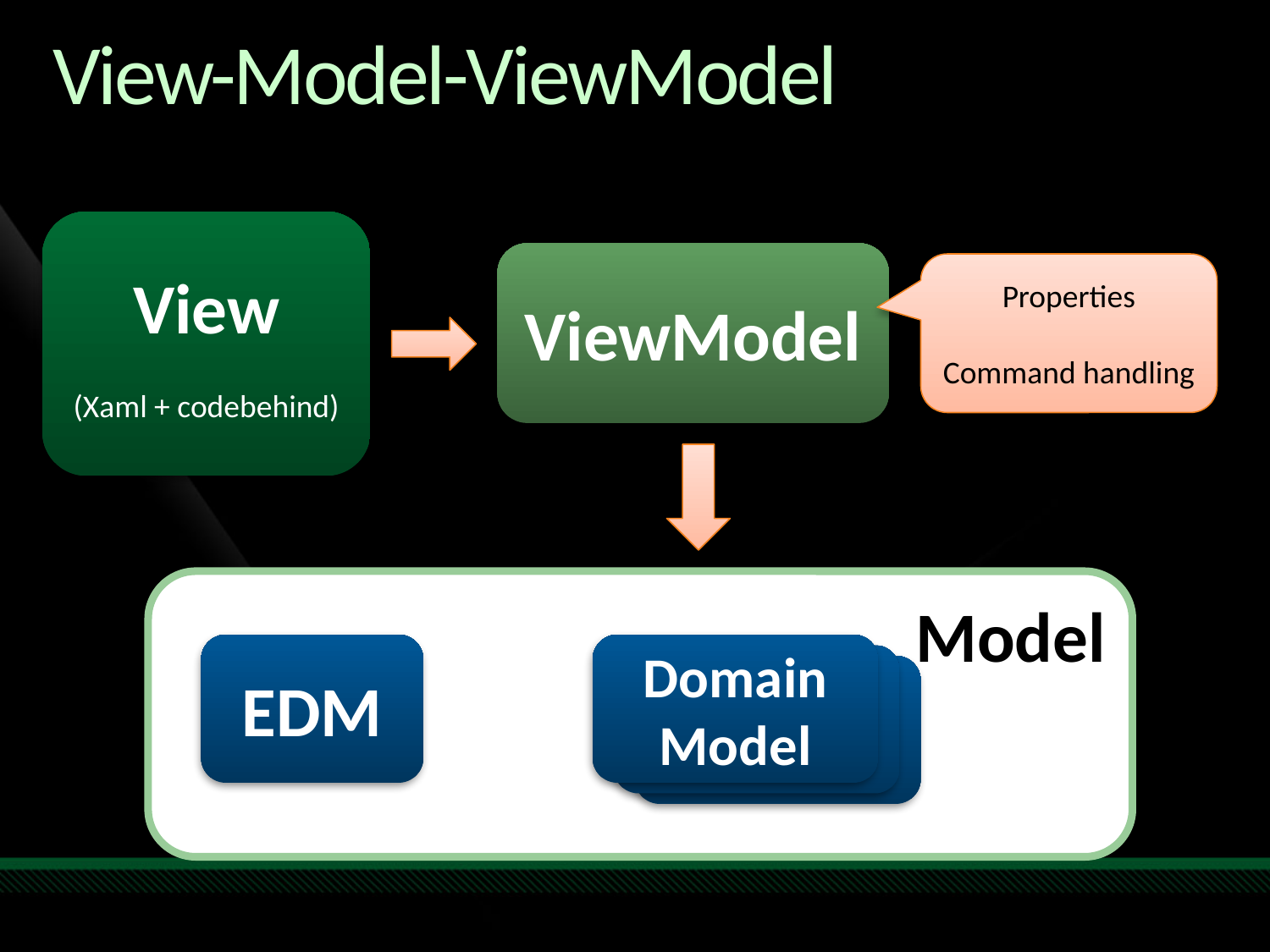

# View-Model-ViewModel
View

(Xaml + codebehind)
ViewModel
Properties

Command handling

Model
EDM
Domain Model

and/or